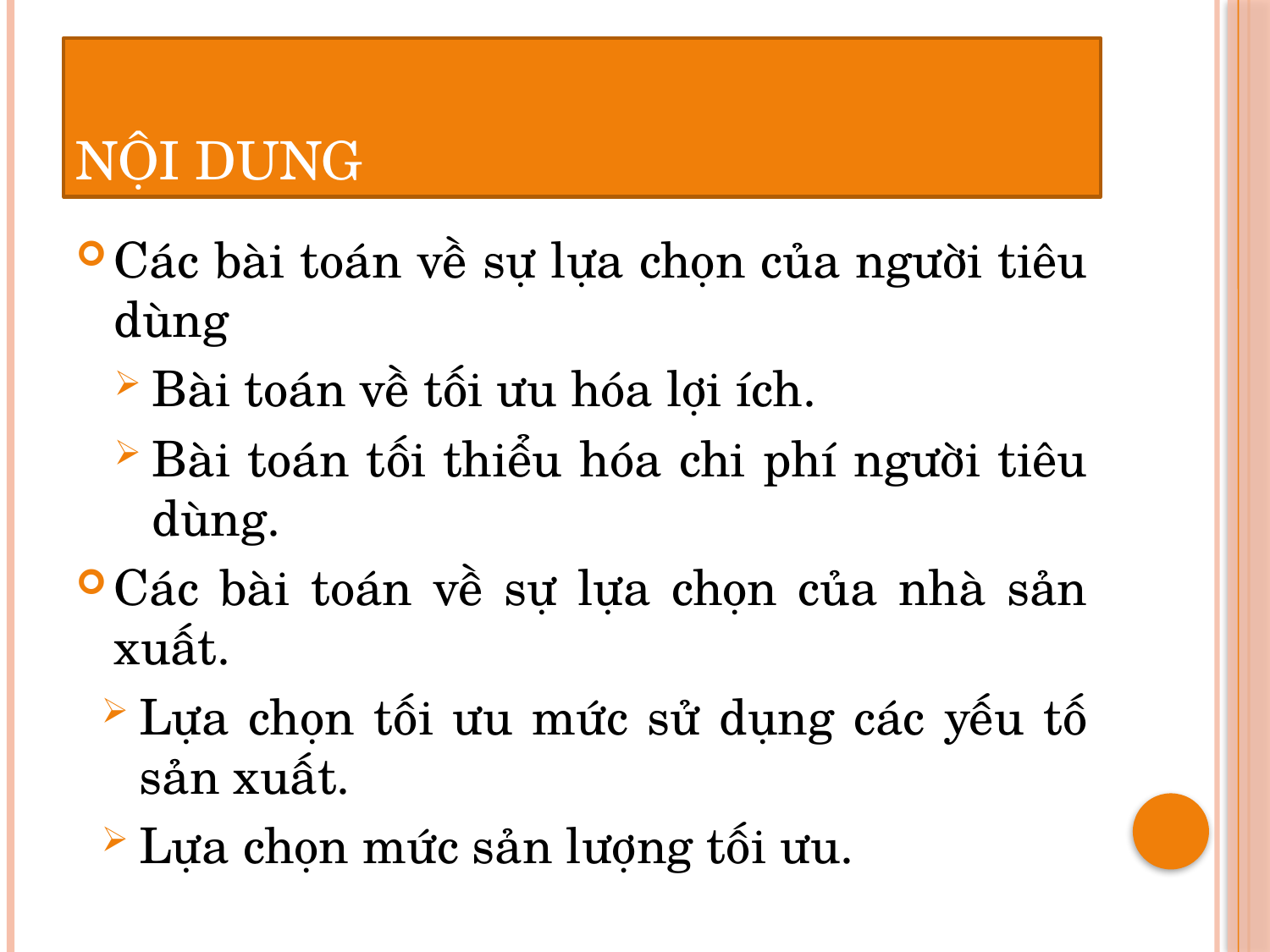

# NỘI DUNG
Các bài toán về sự lựa chọn của người tiêu dùng
Bài toán về tối ưu hóa lợi ích.
Bài toán tối thiểu hóa chi phí người tiêu dùng.
Các bài toán về sự lựa chọn của nhà sản xuất.
Lựa chọn tối ưu mức sử dụng các yếu tố sản xuất.
Lựa chọn mức sản lượng tối ưu.